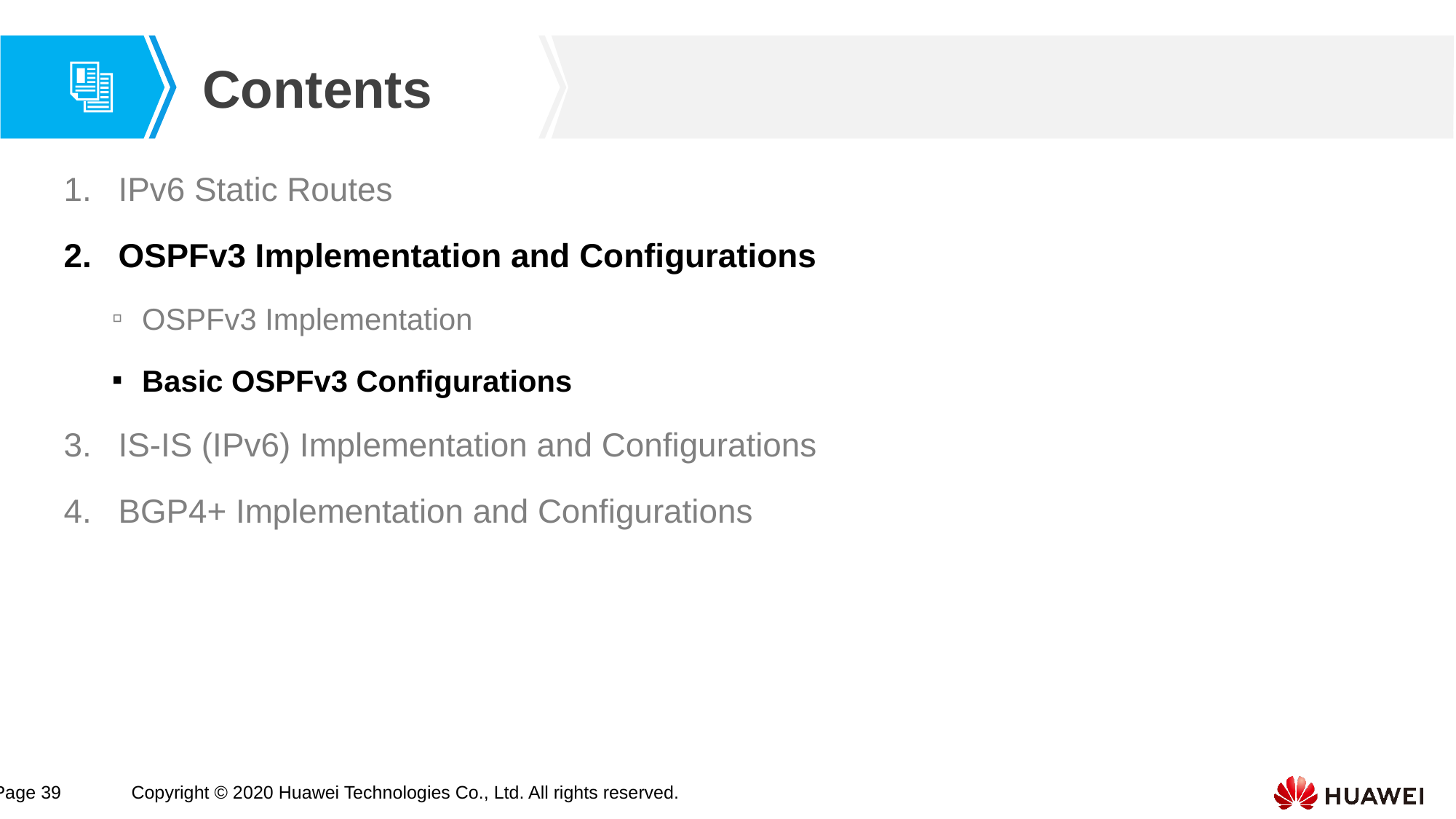

IPv6 Static Routes
OSPFv3 Implementation and Configurations
OSPFv3 Implementation
Basic OSPFv3 Configurations
IS-IS (IPv6) Implementation and Configurations
BGP4+ Implementation and Configurations